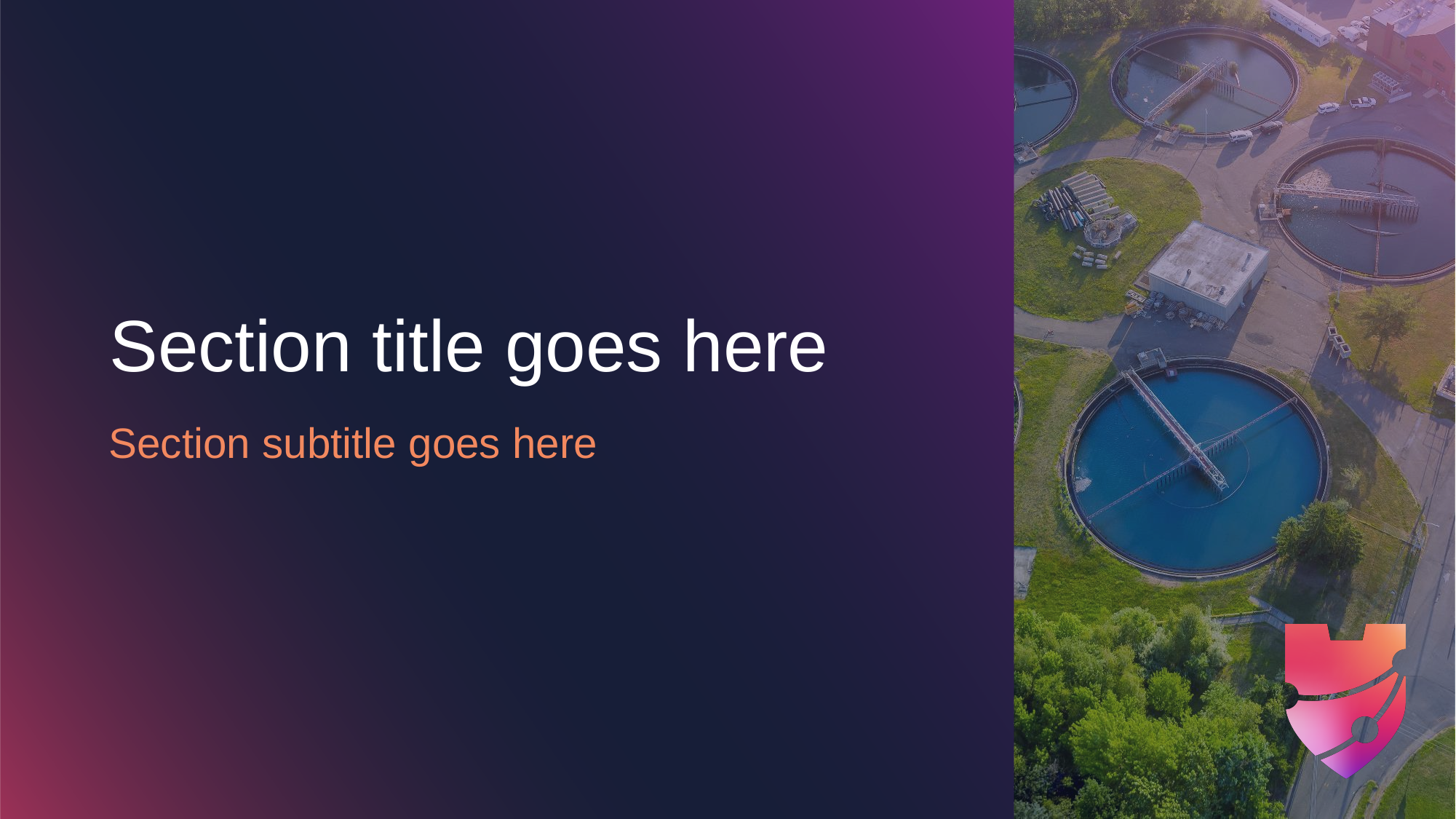

# Section title goes here
Section subtitle goes here